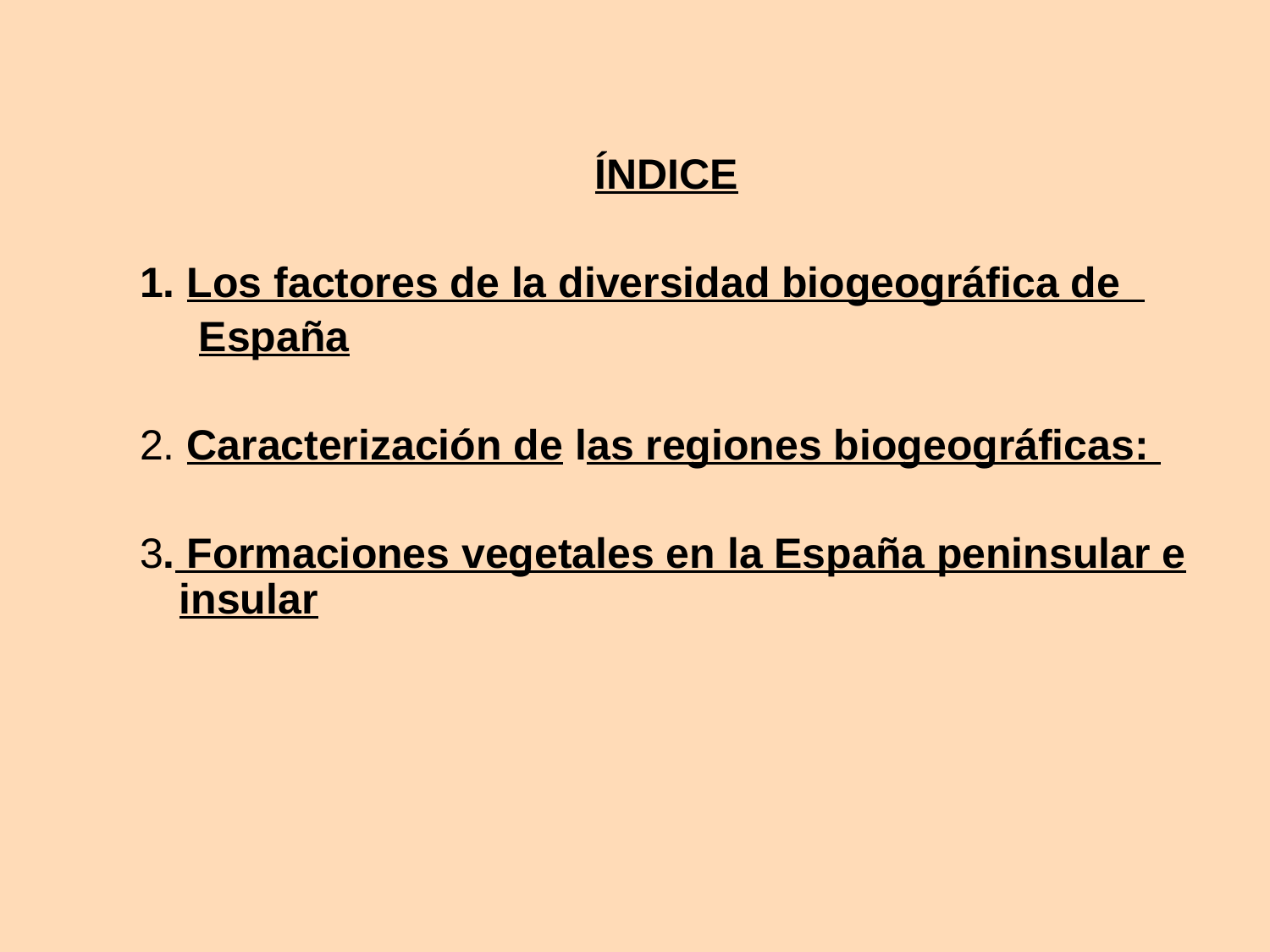

ÍNDICE

1. Los factores de la diversidad biogeográfica de
     España

2. Caracterización de las regiones biogeográficas:

3. Formaciones vegetales en la España peninsular e insular